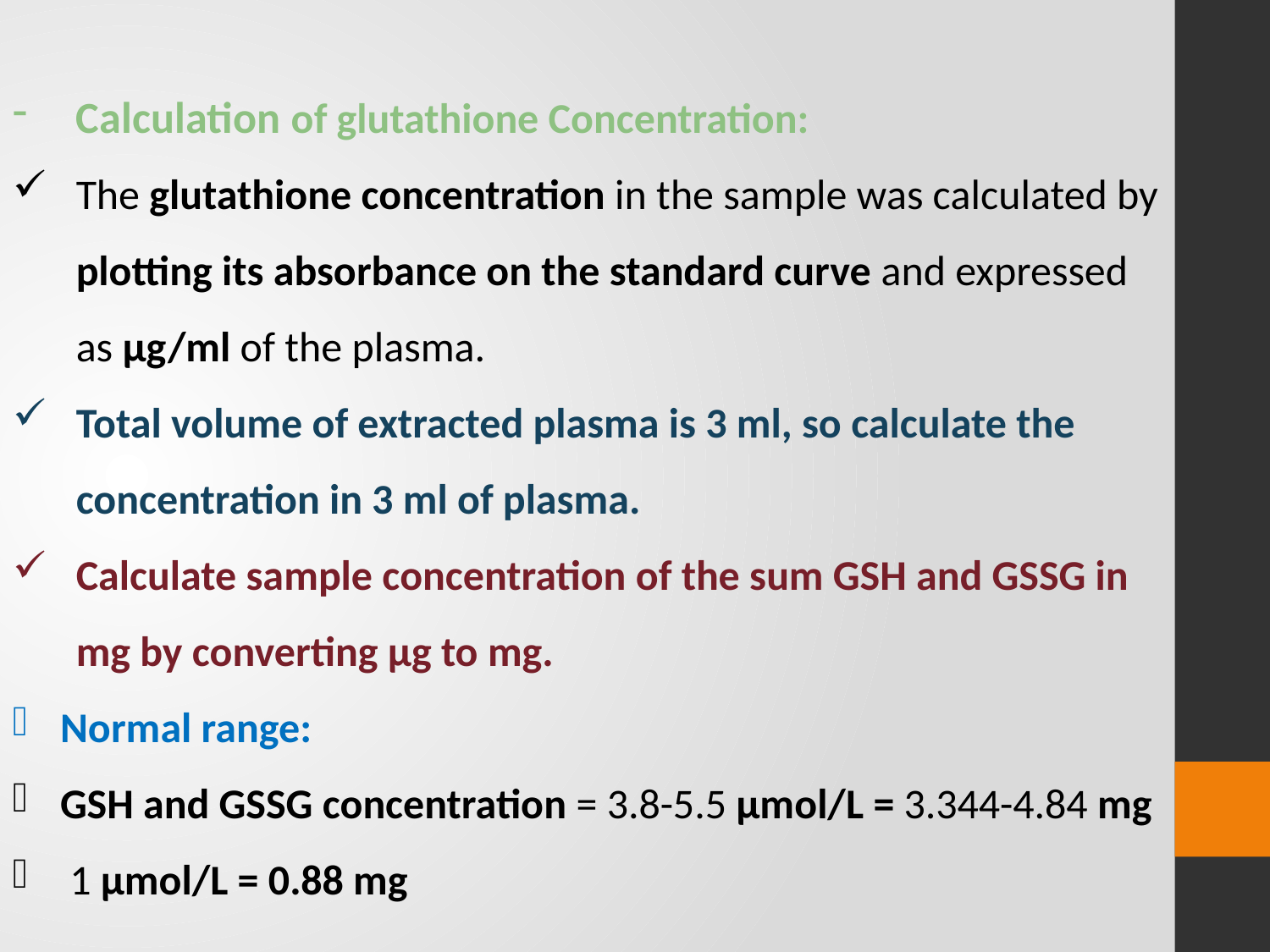

Calculation of glutathione Concentration:
The glutathione concentration in the sample was calculated by plotting its absorbance on the standard curve and expressed as μg/ml of the plasma.
Total volume of extracted plasma is 3 ml, so calculate the concentration in 3 ml of plasma.
Calculate sample concentration of the sum GSH and GSSG in mg by converting μg to mg.
Normal range:
GSH and GSSG concentration = 3.8-5.5 μmol/L = 3.344-4.84 mg
 1 μmol/L = 0.88 mg